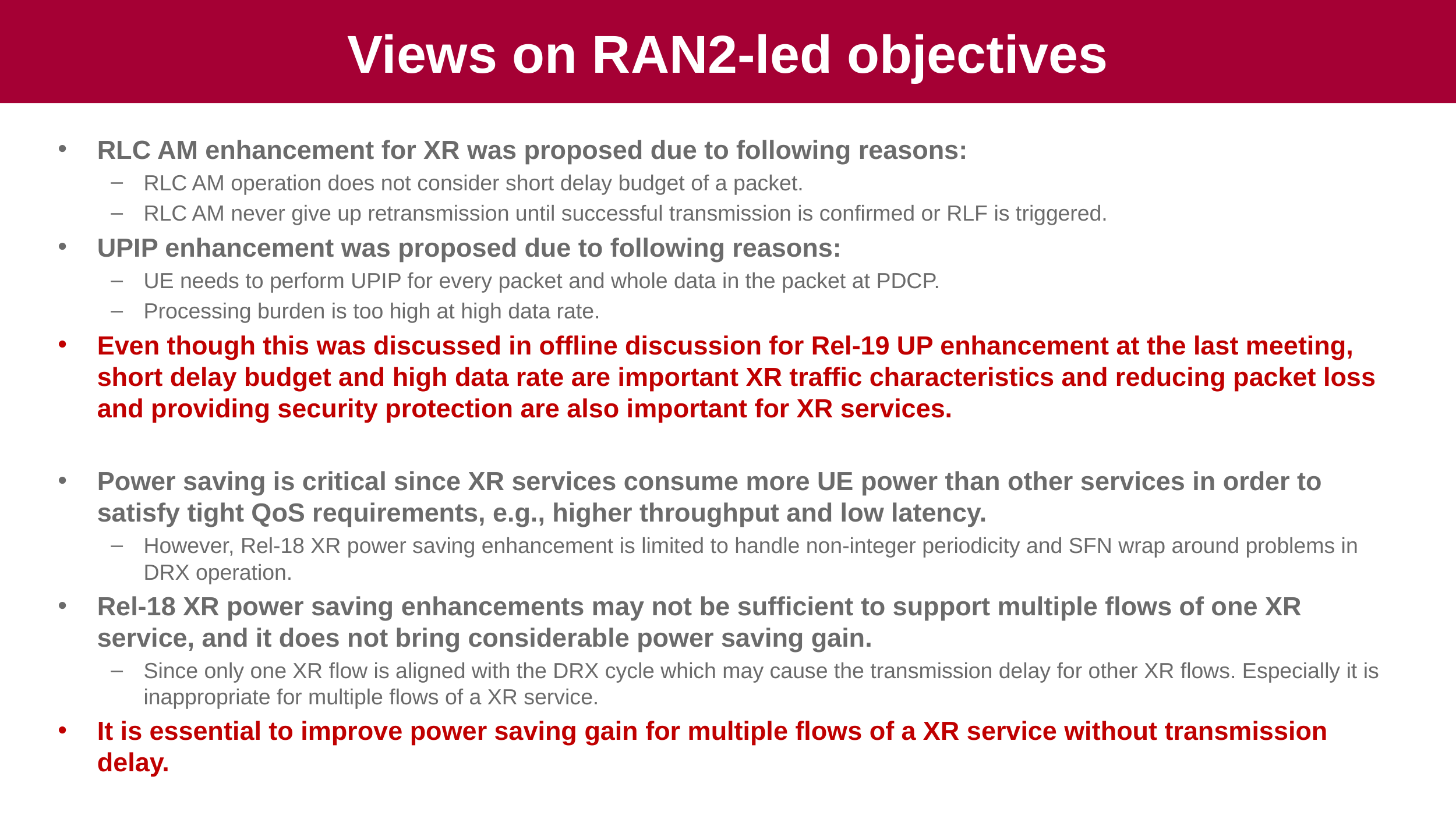

# Views on RAN2-led objectives
RLC AM enhancement for XR was proposed due to following reasons:
RLC AM operation does not consider short delay budget of a packet.
RLC AM never give up retransmission until successful transmission is confirmed or RLF is triggered.
UPIP enhancement was proposed due to following reasons:
UE needs to perform UPIP for every packet and whole data in the packet at PDCP.
Processing burden is too high at high data rate.
Even though this was discussed in offline discussion for Rel-19 UP enhancement at the last meeting, short delay budget and high data rate are important XR traffic characteristics and reducing packet loss and providing security protection are also important for XR services.

Power saving is critical since XR services consume more UE power than other services in order to satisfy tight QoS requirements, e.g., higher throughput and low latency.
However, Rel-18 XR power saving enhancement is limited to handle non-integer periodicity and SFN wrap around problems in DRX operation.
Rel-18 XR power saving enhancements may not be sufficient to support multiple flows of one XR service, and it does not bring considerable power saving gain.
Since only one XR flow is aligned with the DRX cycle which may cause the transmission delay for other XR flows. Especially it is inappropriate for multiple flows of a XR service.
It is essential to improve power saving gain for multiple flows of a XR service without transmission delay.